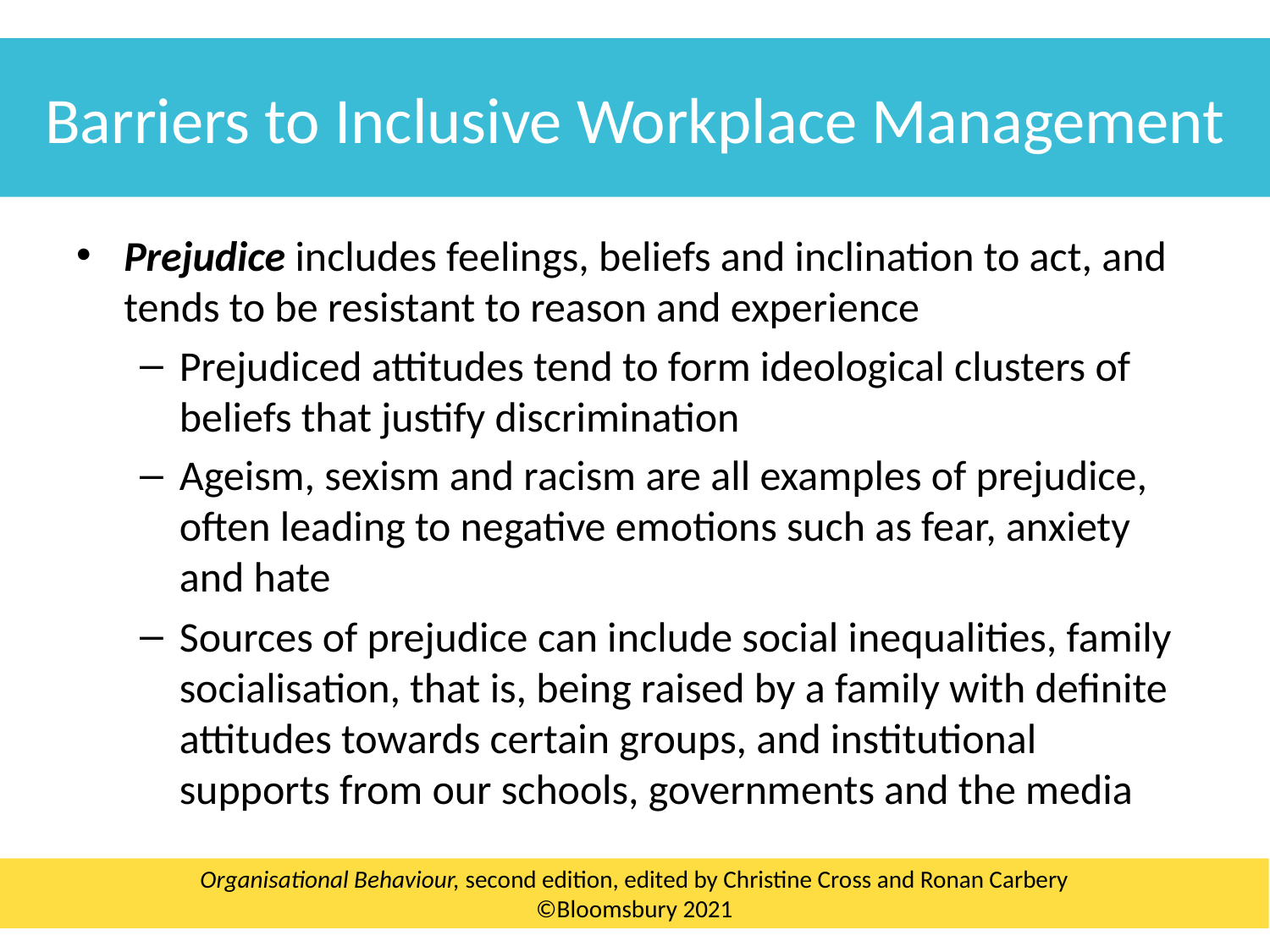

Barriers to Inclusive Workplace Management
Prejudice includes feelings, beliefs and inclination to act, and tends to be resistant to reason and experience
Prejudiced attitudes tend to form ideological clusters of beliefs that justify discrimination
Ageism, sexism and racism are all examples of prejudice, often leading to negative emotions such as fear, anxiety and hate
Sources of prejudice can include social inequalities, family socialisation, that is, being raised by a family with definite attitudes towards certain groups, and institutional supports from our schools, governments and the media